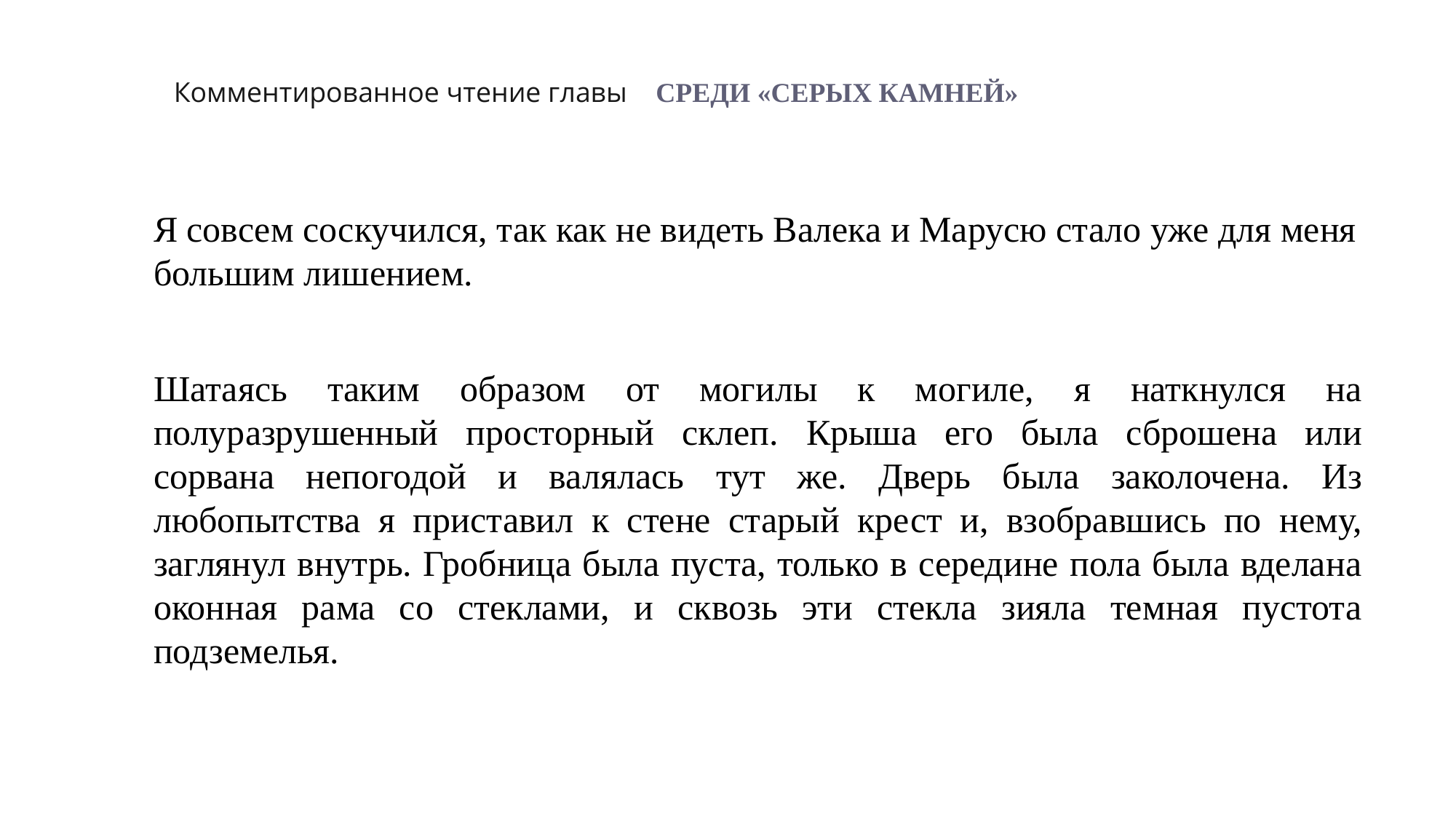

Комментированное чтение главы    СРЕДИ «СЕРЫХ КАМНЕЙ»

Я совсем соскучился, так как не видеть Валека и Марусю стало уже для меня большим лишением.
Шатаясь таким образом от могилы к могиле, я наткнулся на полуразрушенный просторный склеп. Крыша его была сброшена или сорвана непогодой и валялась тут же. Дверь была заколочена. Из любопытства я приставил к стене старый крест и, взобравшись по нему, заглянул внутрь. Гробница была пуста, только в середине пола была вделана оконная рама со стеклами, и сквозь эти стекла зияла темная пустота подземелья.